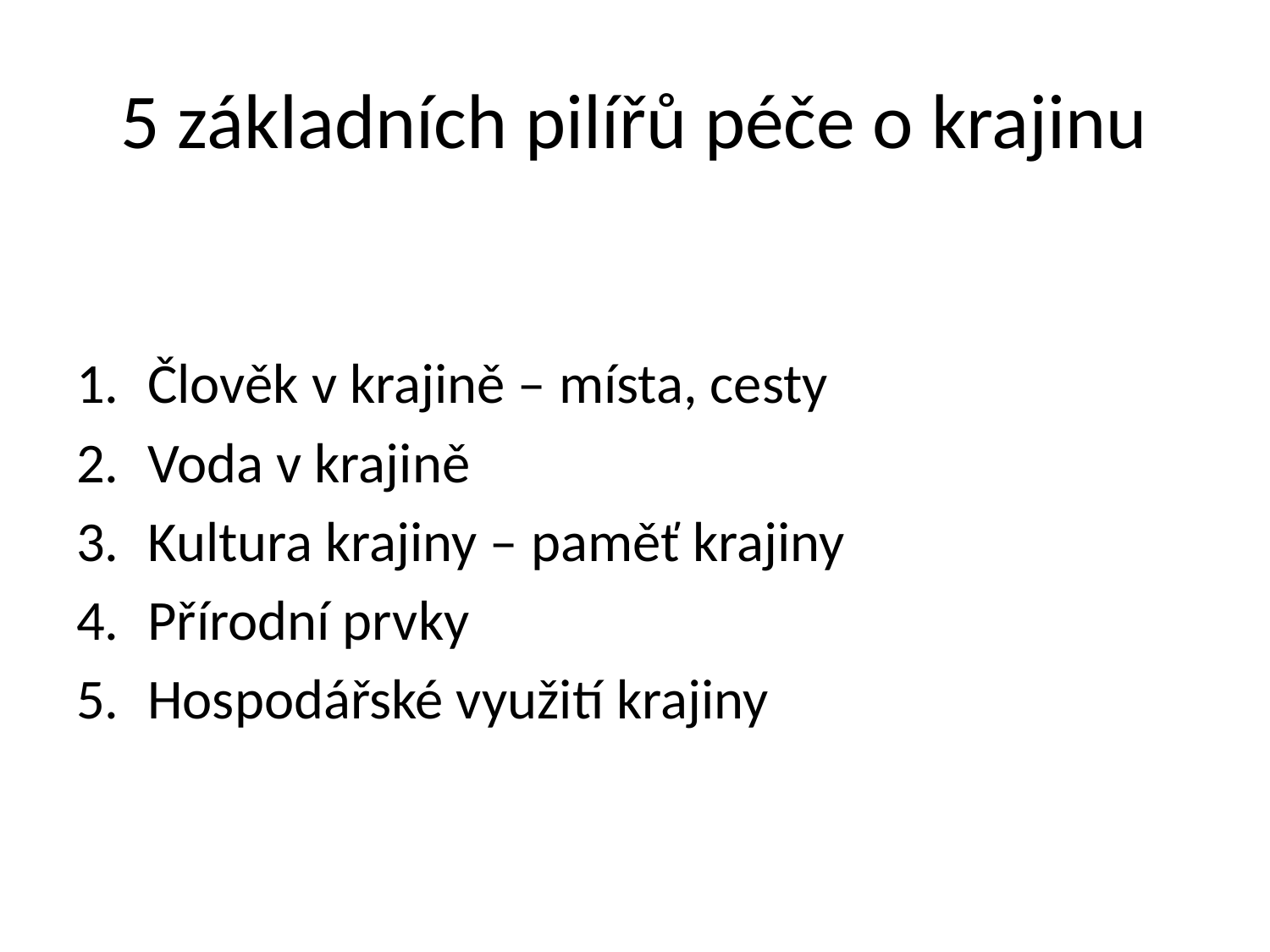

# 5 základních pilířů péče o krajinu
Člověk v krajině – místa, cesty
Voda v krajině
Kultura krajiny – paměť krajiny
Přírodní prvky
Hospodářské využití krajiny